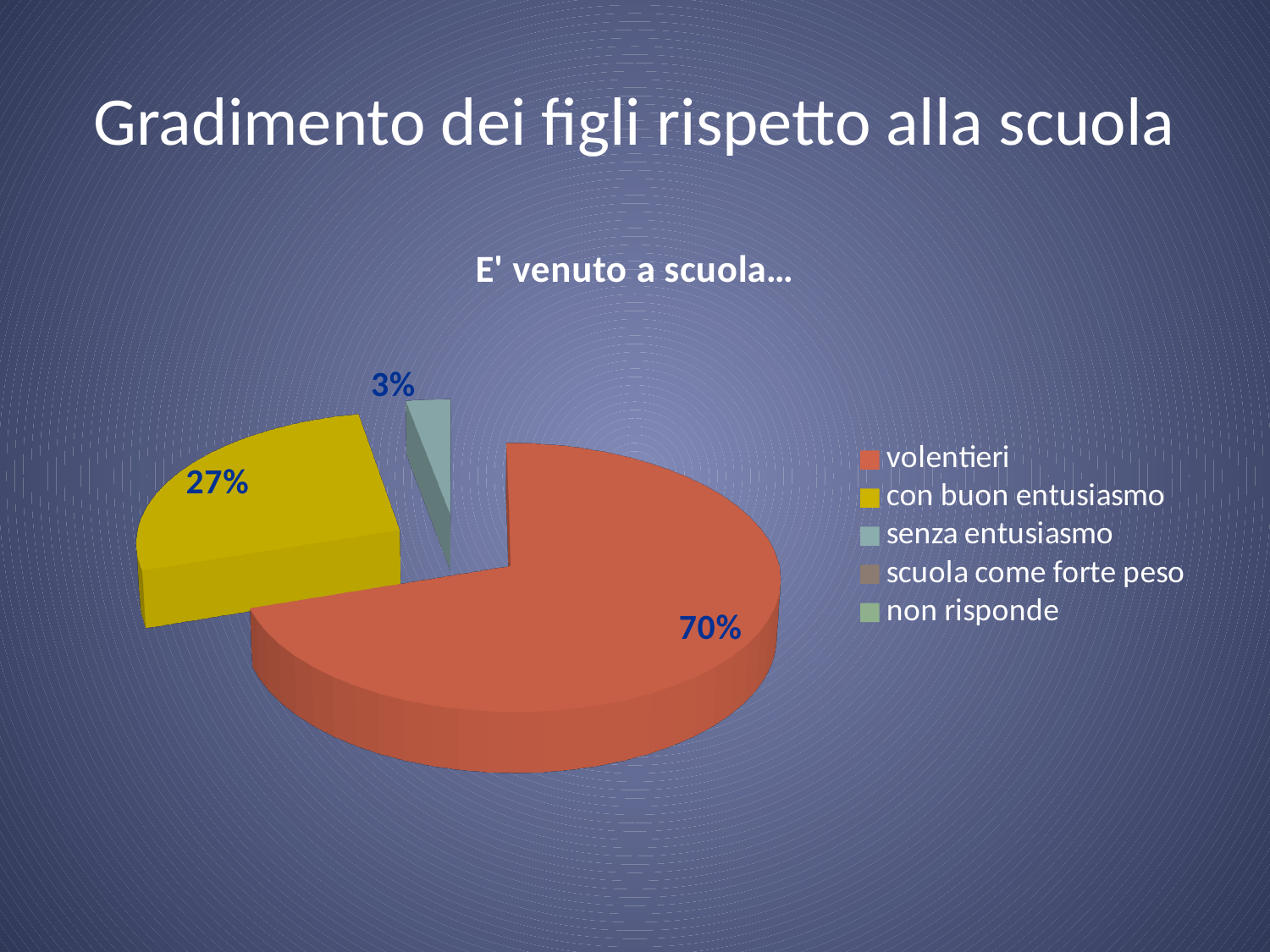

# Gradimento dei figli rispetto alla scuola

[unsupported chart]